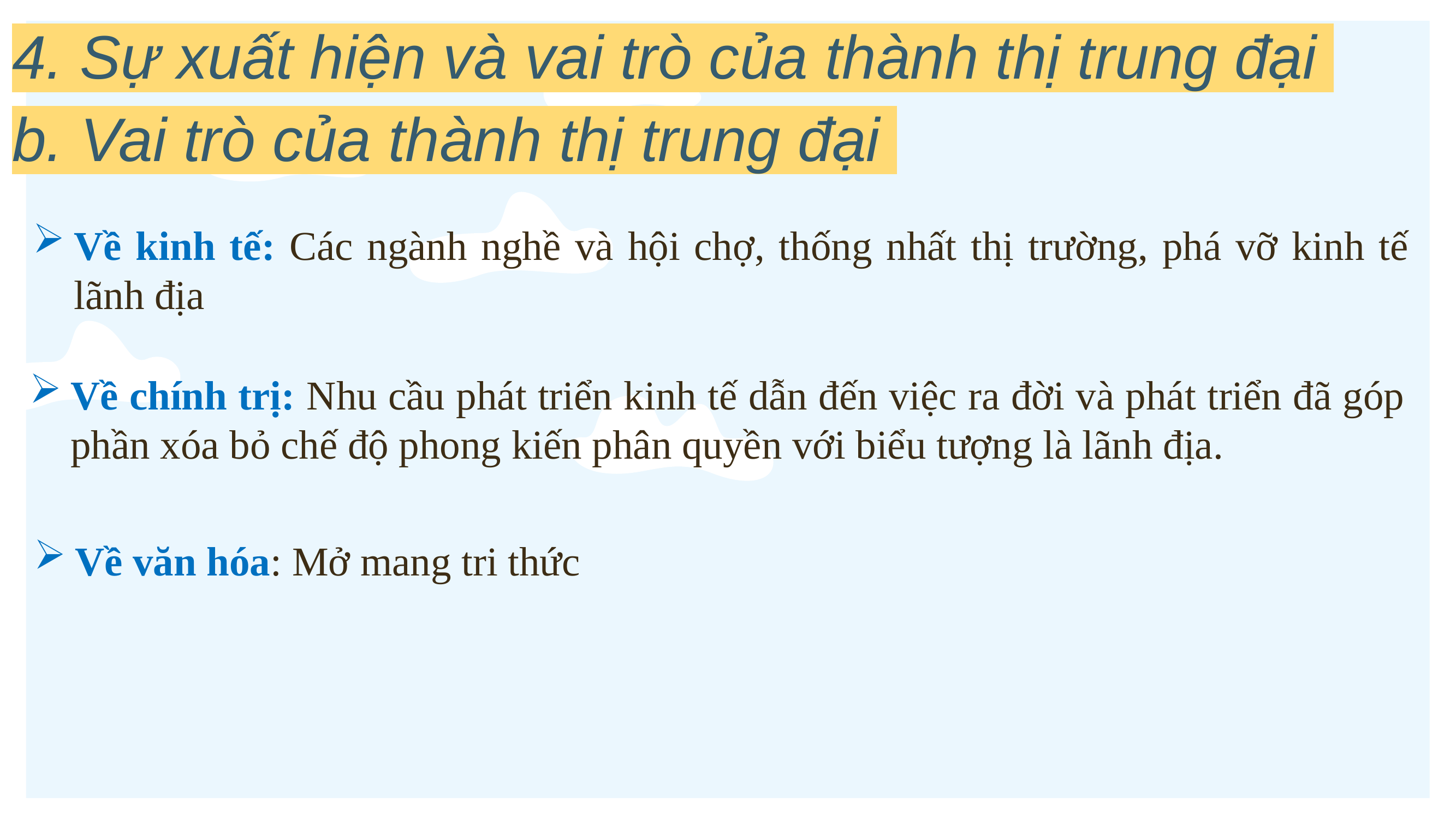

4. Sự xuất hiện và vai trò của thành thị trung đại
b. Vai trò của thành thị trung đại
Về kinh tế: Các ngành nghề và hội chợ, thống nhất thị trường, phá vỡ kinh tế lãnh địa
Về chính trị: Nhu cầu phát triển kinh tế dẫn đến việc ra đời và phát triển đã góp phần xóa bỏ chế độ phong kiến phân quyền với biểu tượng là lãnh địa.
Về văn hóa: Mở mang tri thức